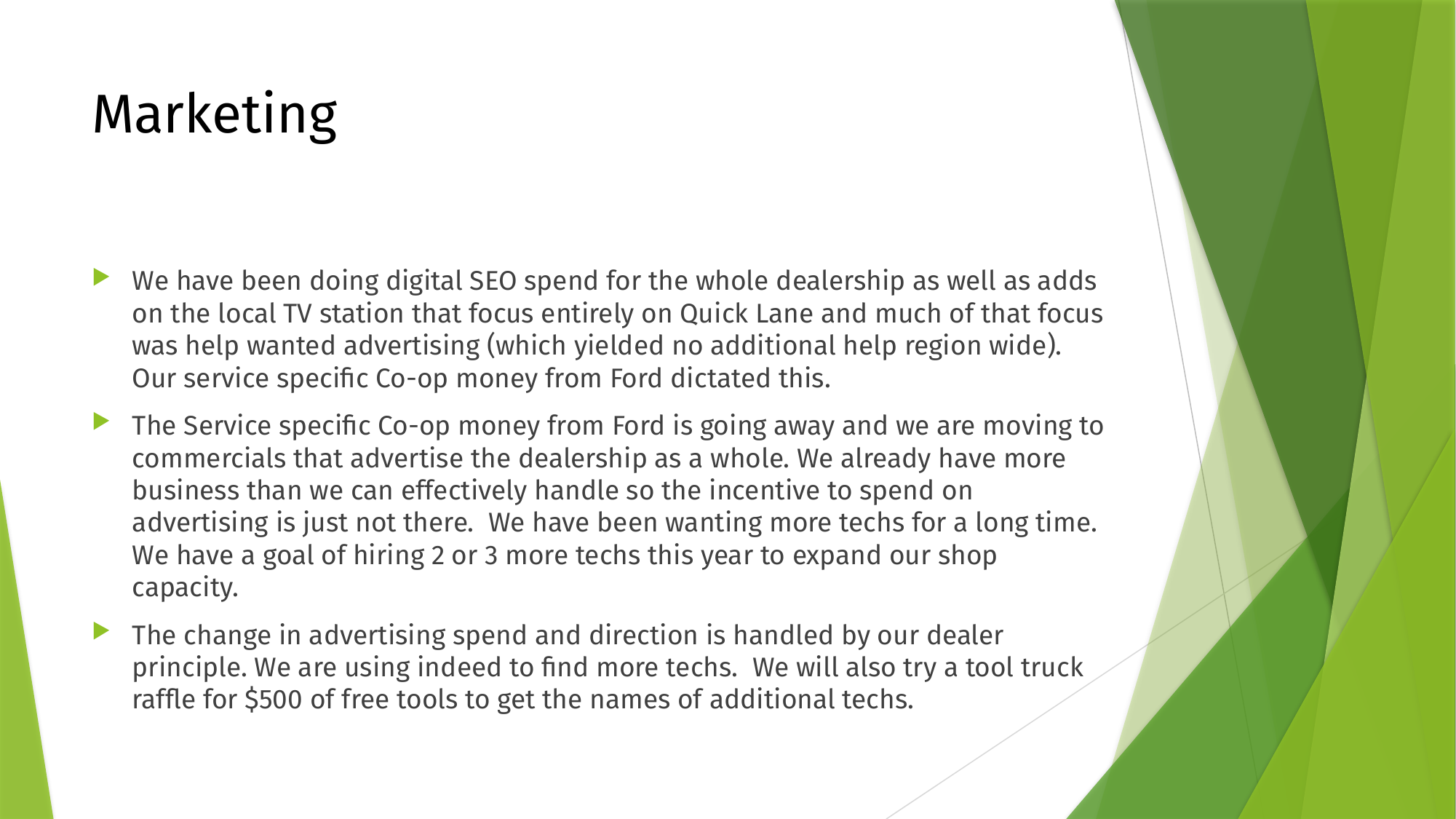

# Marketing
We have been doing digital SEO spend for the whole dealership as well as adds on the local TV station that focus entirely on Quick Lane and much of that focus was help wanted advertising (which yielded no additional help region wide).  Our service specific Co-op money from Ford dictated this.
The Service specific Co-op money from Ford is going away and we are moving to commercials that advertise the dealership as a whole. We already have more business than we can effectively handle so the incentive to spend on advertising is just not there.  We have been wanting more techs for a long time.  We have a goal of hiring 2 or 3 more techs this year to expand our shop capacity.
The change in advertising spend and direction is handled by our dealer principle. We are using indeed to find more techs.  We will also try a tool truck raffle for $500 of free tools to get the names of additional techs.